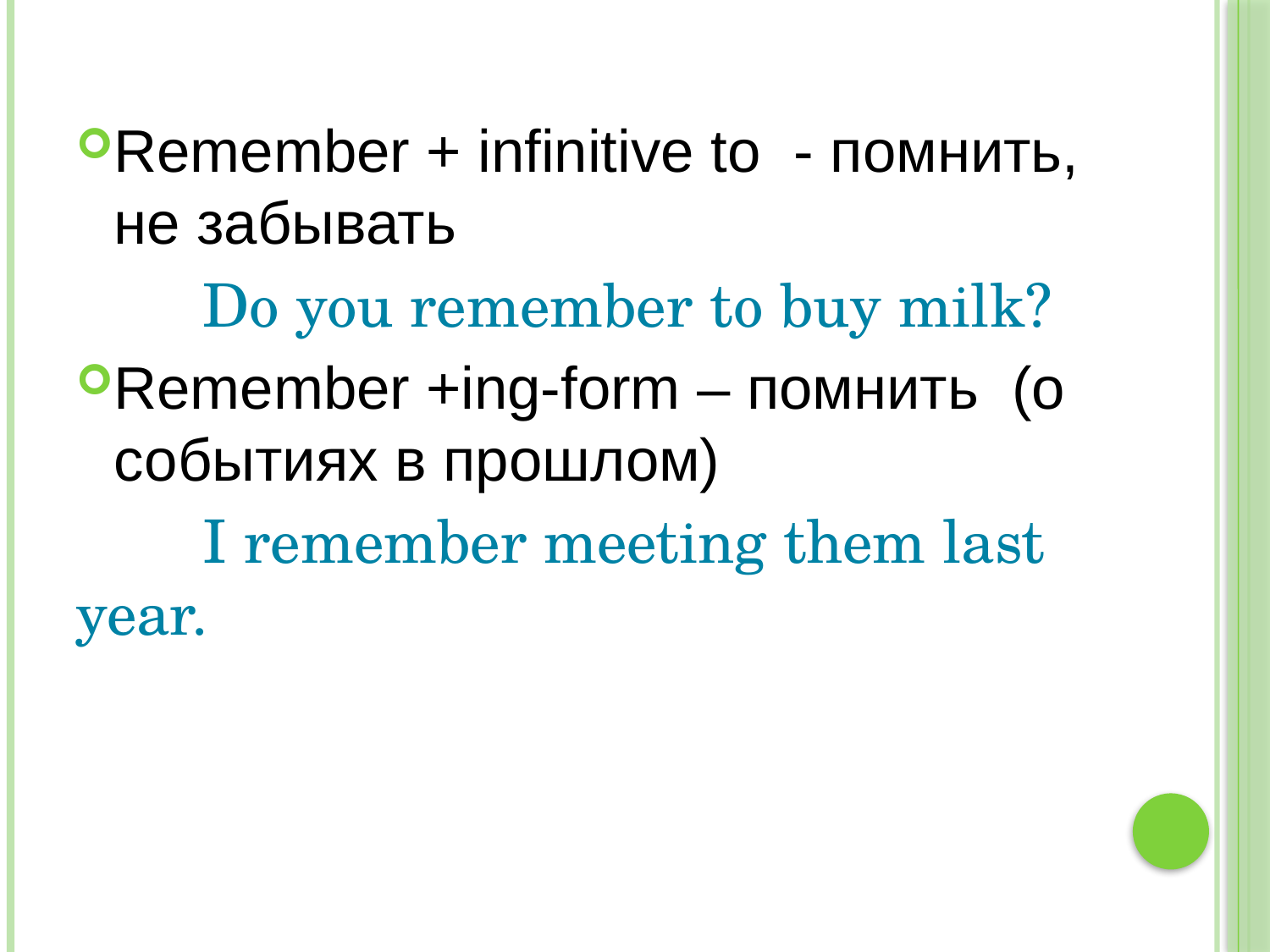

#
Remember + infinitive to  - помнить, не забывать
	Do you remember to buy milk?
Remember +ing-form – помнить  (о событиях в прошлом)
	I remember meeting them last year.